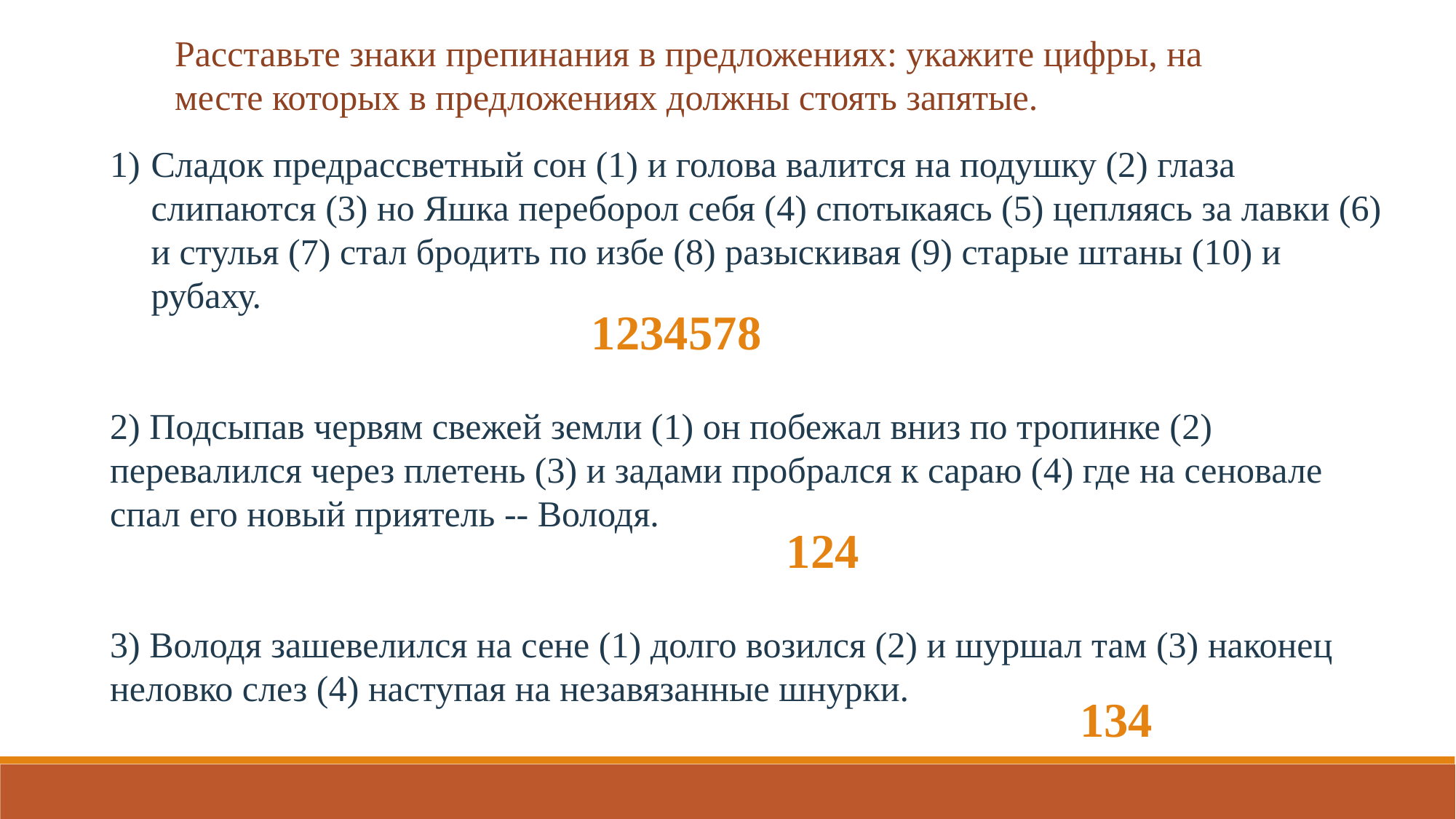

Расставьте знаки препинания в предложениях: укажите цифры, на месте которых в предложениях должны стоять запятые.
Сладок предрассветный сон (1) и голова валится на подушку (2) глаза слипаются (3) но Яшка переборол себя (4) спотыкаясь (5) цепляясь за лавки (6) и стулья (7) стал бродить по избе (8) разыскивая (9) старые штаны (10) и рубаху.

2) Подсыпав червям свежей земли (1) он побежал вниз по тропинке (2) перевалился через плетень (3) и задами пробрался к сараю (4) где на сеновале спал его новый приятель -- Володя.

3) Володя зашевелился на сене (1) долго возился (2) и шуршал там (3) наконец неловко слез (4) наступая на незавязанные шнурки.
1234578
124
134